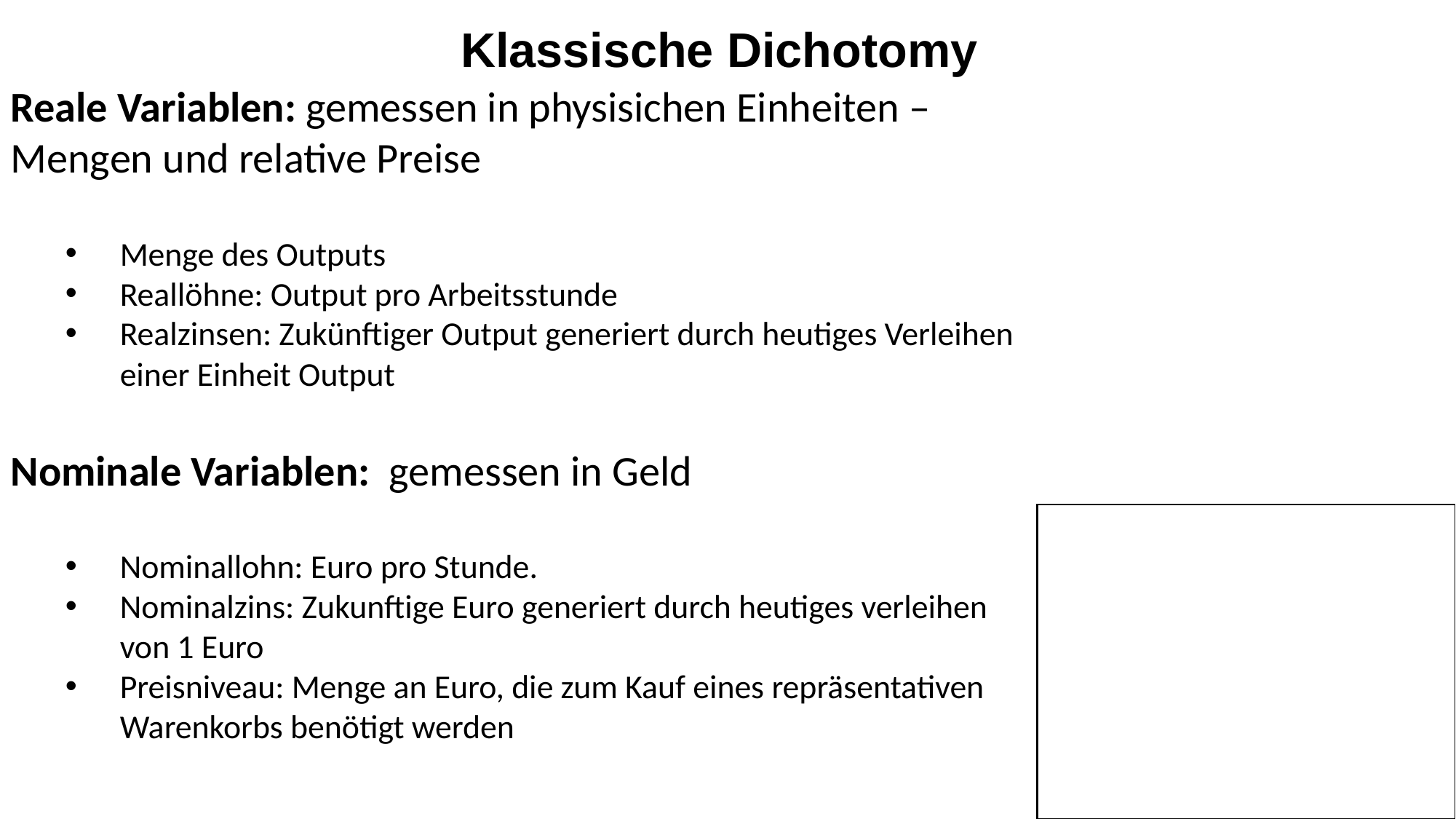

Klassische Dichotomy
Reale Variablen: gemessen in physisichen Einheiten – Mengen und relative Preise

Menge des Outputs
Reallöhne: Output pro Arbeitsstunde
Realzinsen: Zukünftiger Output generiert durch heutiges Verleihen einer Einheit Output

Nominale Variablen:  gemessen in Geld

Nominallohn: Euro pro Stunde.
Nominalzins: Zukunftige Euro generiert durch heutiges verleihen von 1 Euro
Preisniveau: Menge an Euro, die zum Kauf eines repräsentativen Warenkorbs benötigt werden